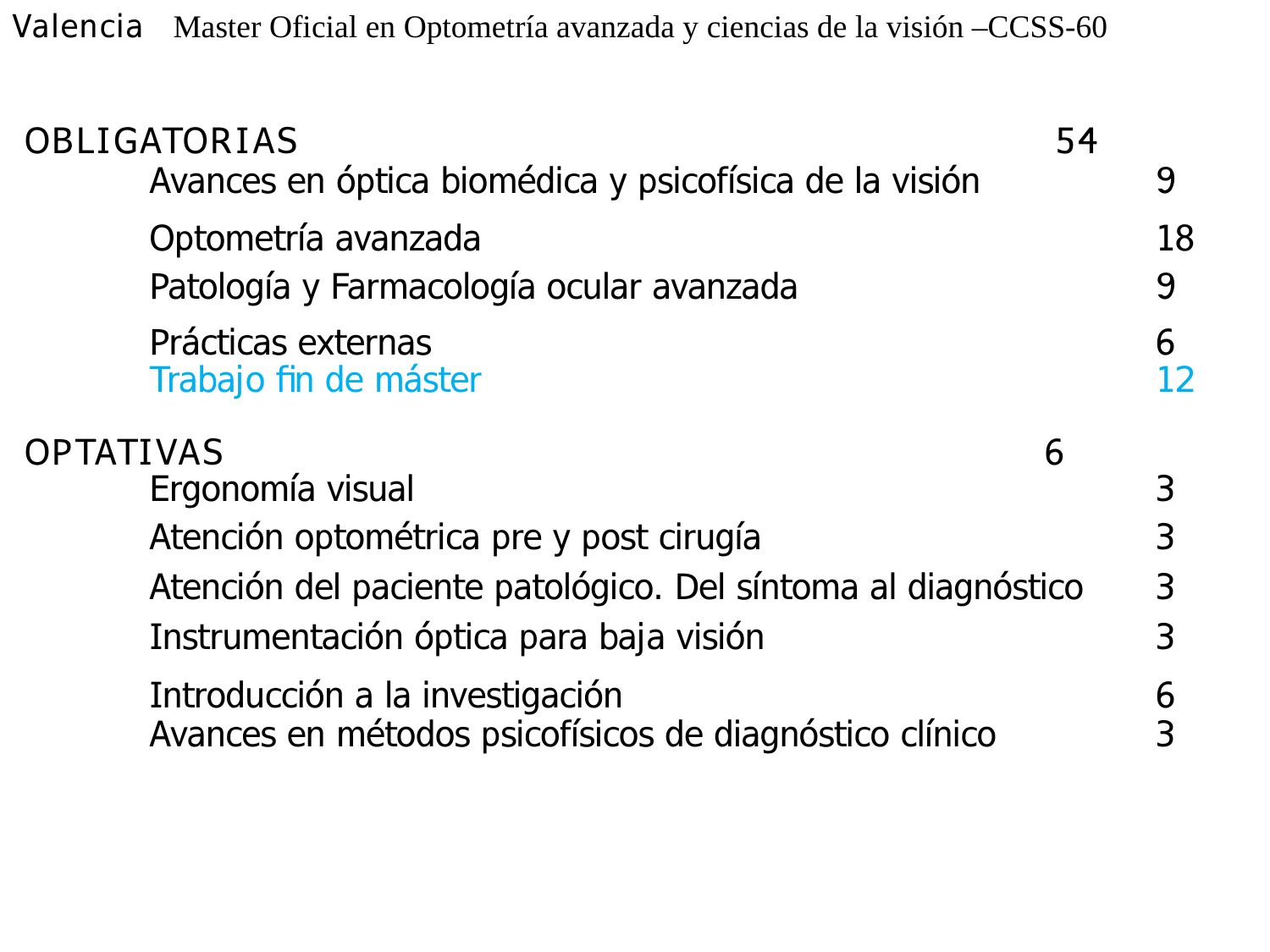

Valencia   Master Oficial en Optometría avanzada y ciencias de la visión –CCSS-60
| OBLIGATORIAS |  | 54 |  |
| --- | --- | --- | --- |
|  | Avances en óptica biomédica y psicofísica de la visión |  | 9 |
|  | Optometría avanzada |  | 18 |
|  | Patología y Farmacología ocular avanzada |  | 9 |
|  | Prácticas externas |  | 6 |
|  | Trabajo fin de máster |  | 12 |
| OPTATIVAS |  | 6 |  |
|  | Ergonomía visual |  | 3 |
|  | Atención optométrica pre y post cirugía |  | 3 |
|  | Atención del paciente patológico. Del síntoma al diagnóstico |  | 3 |
|  | Instrumentación óptica para baja visión |  | 3 |
|  | Introducción a la investigación |  | 6 |
|  | Avances en métodos psicofísicos de diagnóstico clínico |  | 3 |